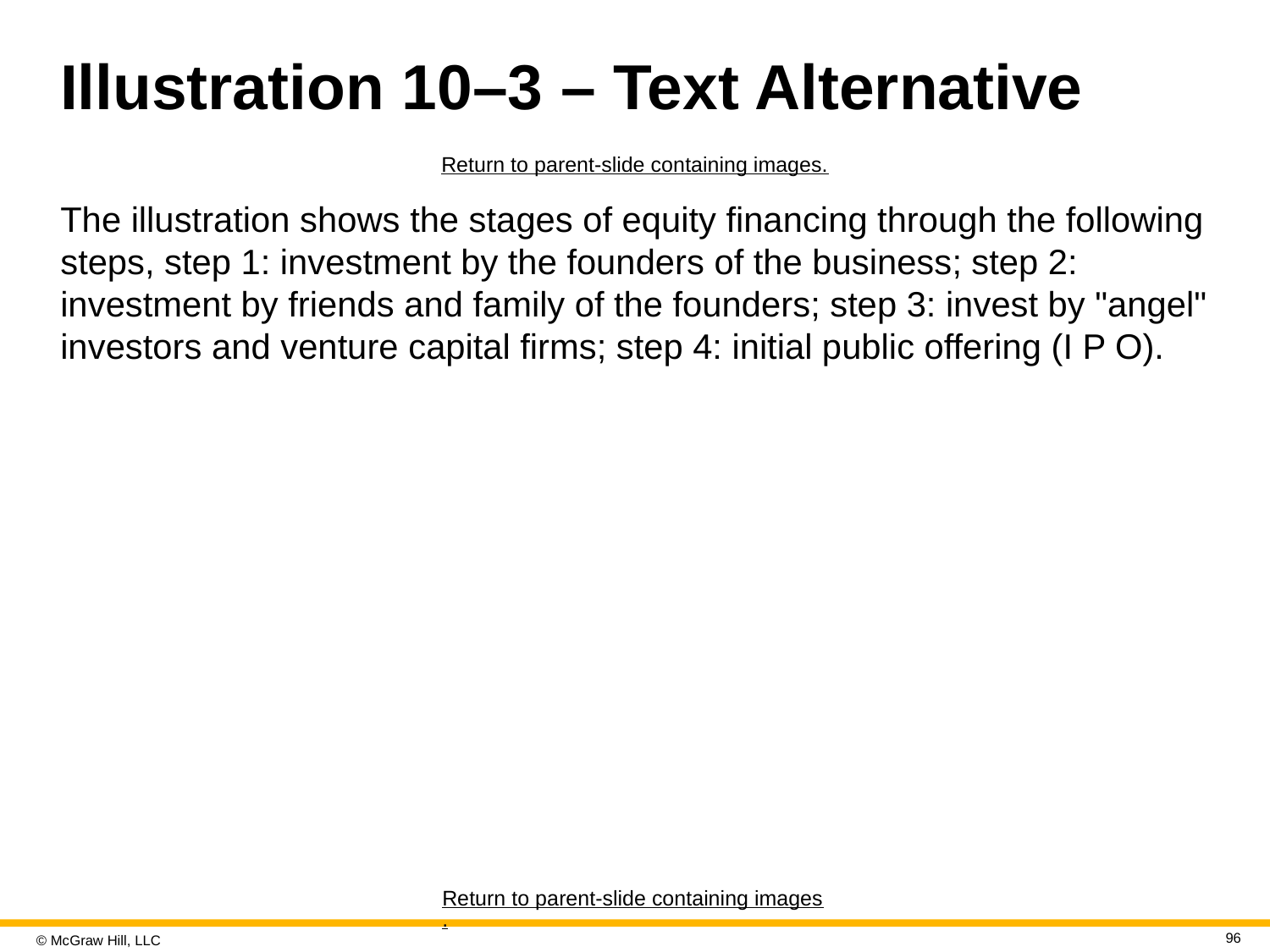

# Illustration 10–3 – Text Alternative
Return to parent-slide containing images.
The illustration shows the stages of equity financing through the following steps, step 1: investment by the founders of the business; step 2: investment by friends and family of the founders; step 3: invest by "angel" investors and venture capital firms; step 4: initial public offering (I P O).
Return to parent-slide containing images.
96